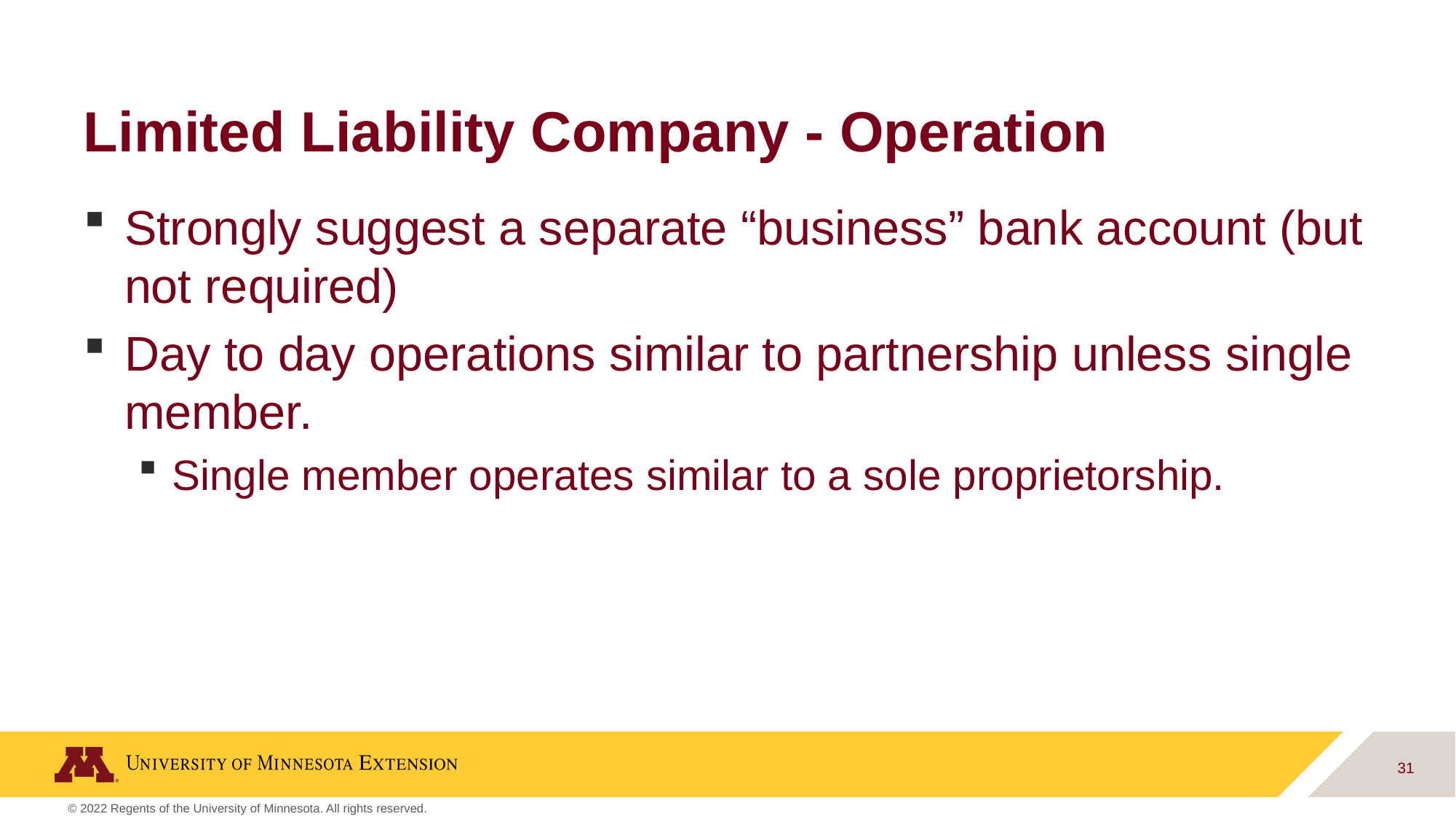

# Limited Liability Company - Operation
Strongly suggest a separate “business” bank account (but not required)
Day to day operations similar to partnership unless single member.
Single member operates similar to a sole proprietorship.